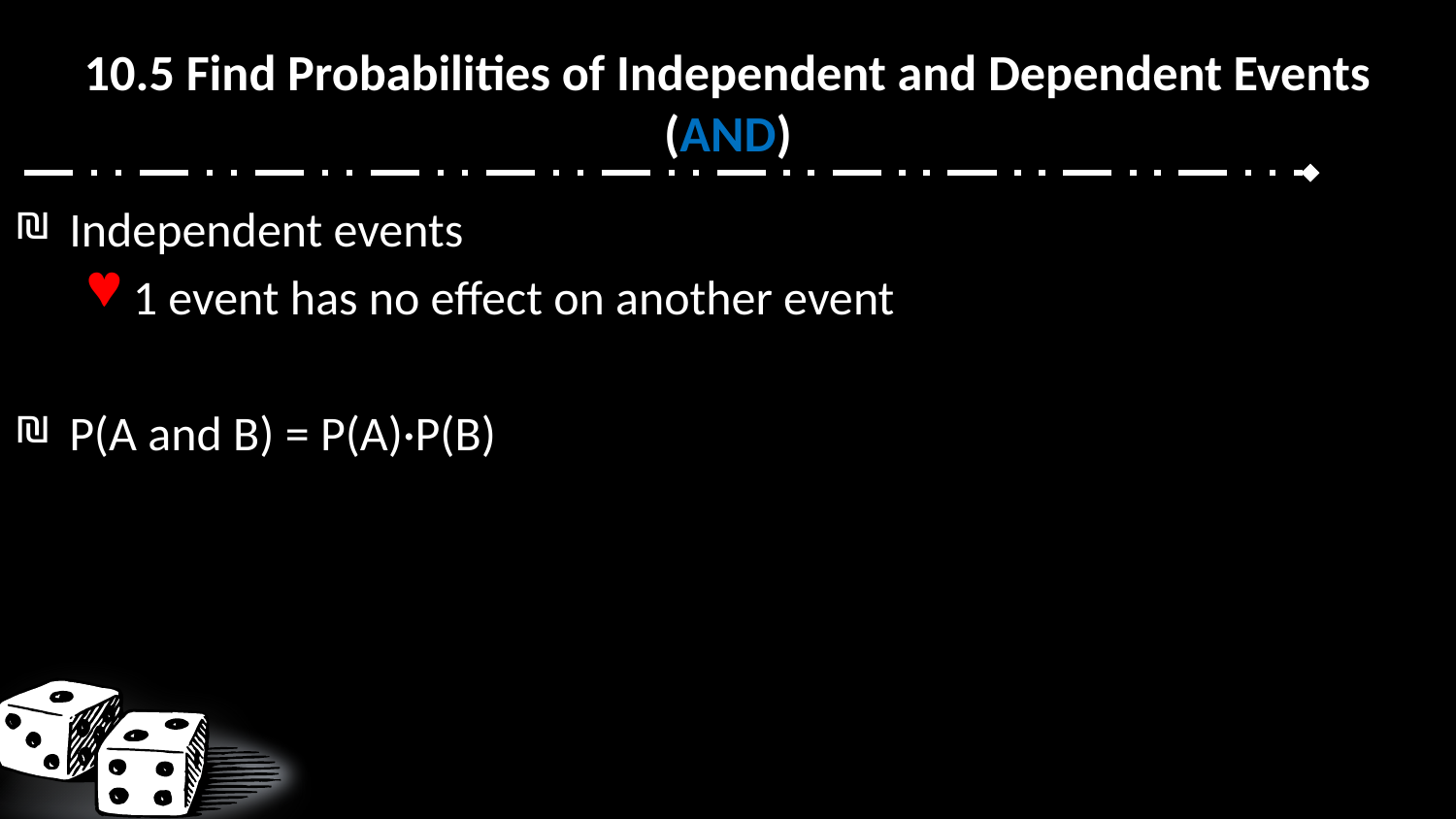

# 10.5 Find Probabilities of Independent and Dependent Events (AND)
Independent events
1 event has no effect on another event

P(A and B) = P(A)·P(B)